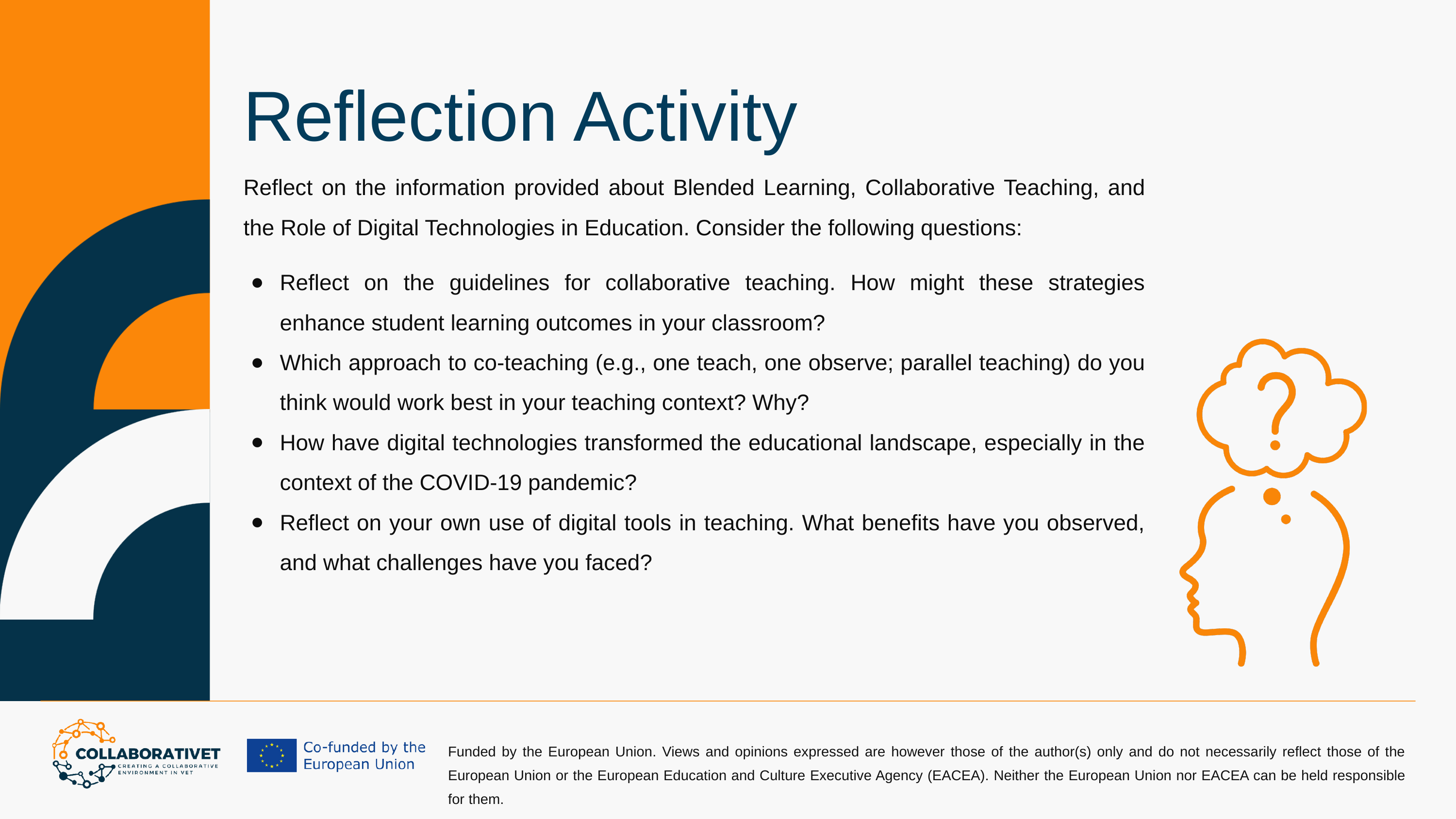

Reflection Activity
Reflect on the information provided about Blended Learning, Collaborative Teaching, and the Role of Digital Technologies in Education. Consider the following questions:
Reflect on the guidelines for collaborative teaching. How might these strategies enhance student learning outcomes in your classroom?
Which approach to co-teaching (e.g., one teach, one observe; parallel teaching) do you think would work best in your teaching context? Why?
How have digital technologies transformed the educational landscape, especially in the context of the COVID-19 pandemic?
Reflect on your own use of digital tools in teaching. What benefits have you observed, and what challenges have you faced?

Funded by the European Union. Views and opinions expressed are however those of the author(s) only and do not necessarily reflect those of the European Union or the European Education and Culture Executive Agency (EACEA). Neither the European Union nor EACEA can be held responsible for them.